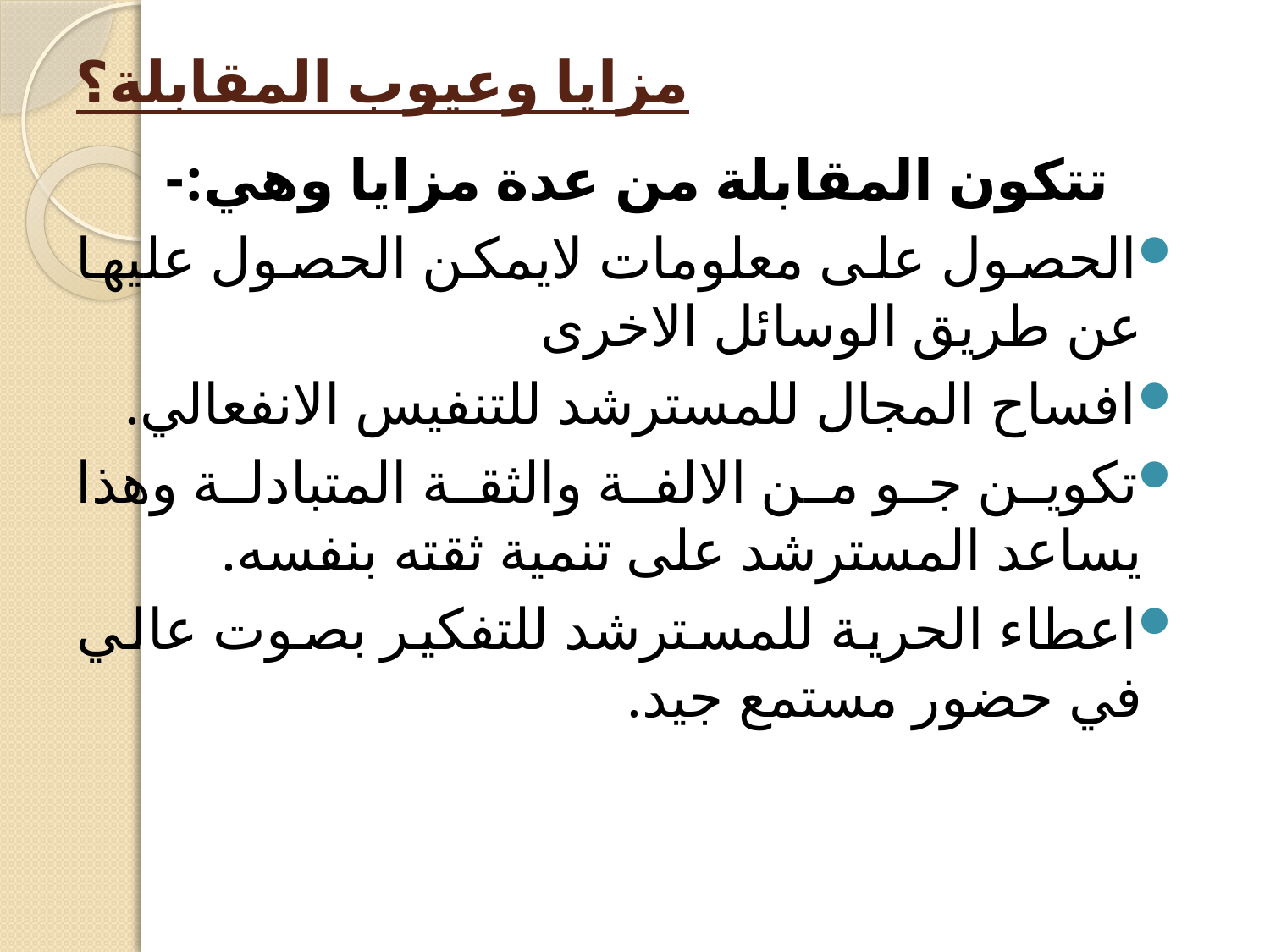

# مزايا وعيوب المقابلة؟
     تتكون المقابلة من عدة مزايا وهي:-
الحصول على معلومات لايمكن الحصول عليها عن طريق الوسائل الاخرى
افساح المجال للمسترشد للتنفيس الانفعالي.
تكوين جو من الالفة والثقة المتبادلة وهذا يساعد المسترشد على تنمية ثقته بنفسه.
اعطاء الحرية للمسترشد للتفكير بصوت عالي في حضور مستمع جيد.